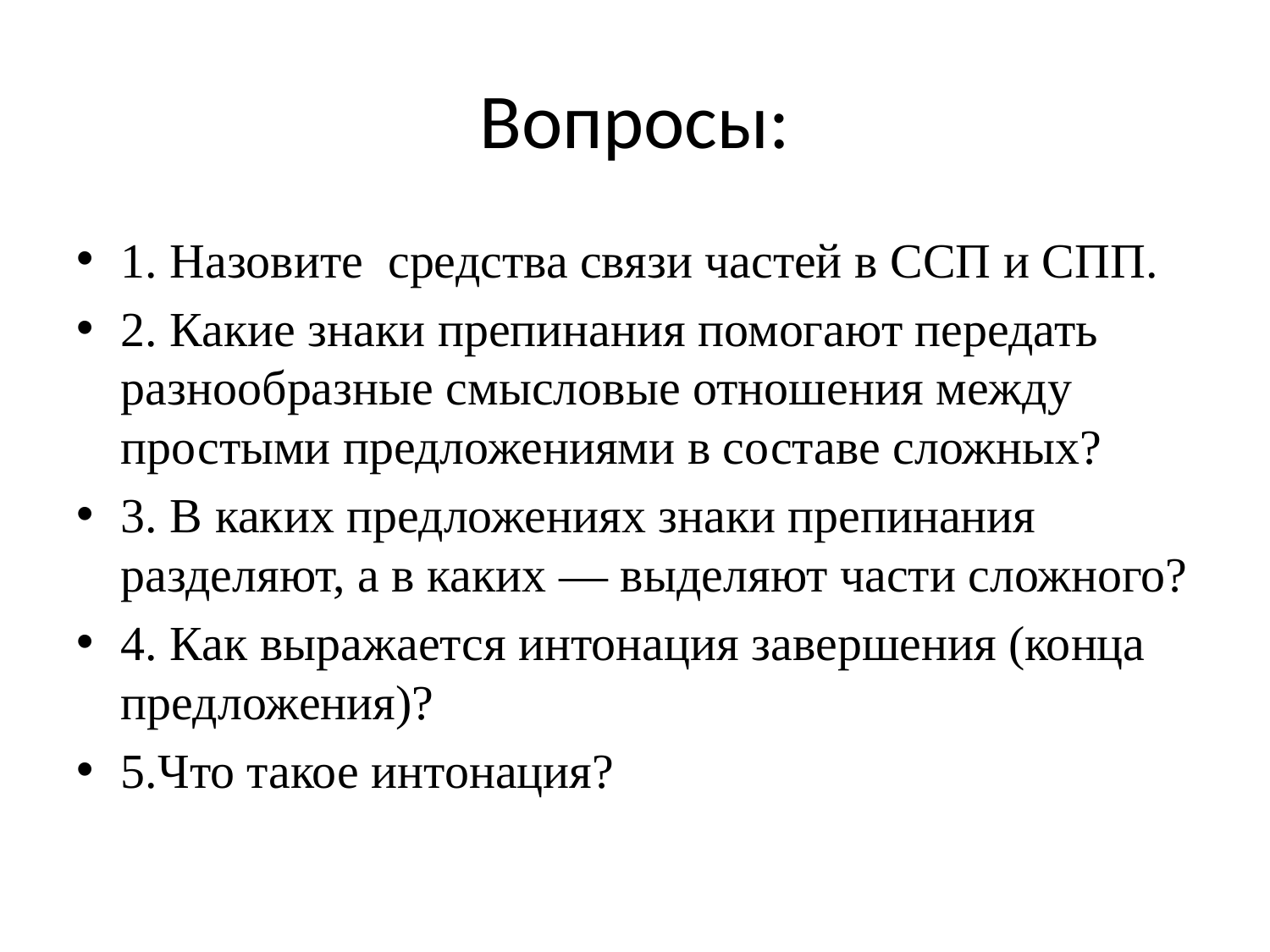

# Вопросы:
1. Назовите  средства связи частей в ССП и СПП.
2. Какие знаки препинания помогают передать разнообразные смысловые отношения между простыми предложениями в составе сложных?
3. В каких предложениях знаки препинания разделяют, а в каких — выделяют части сложного?
4. Как выражается интонация завершения (конца предложения)?
5.Что такое интонация?